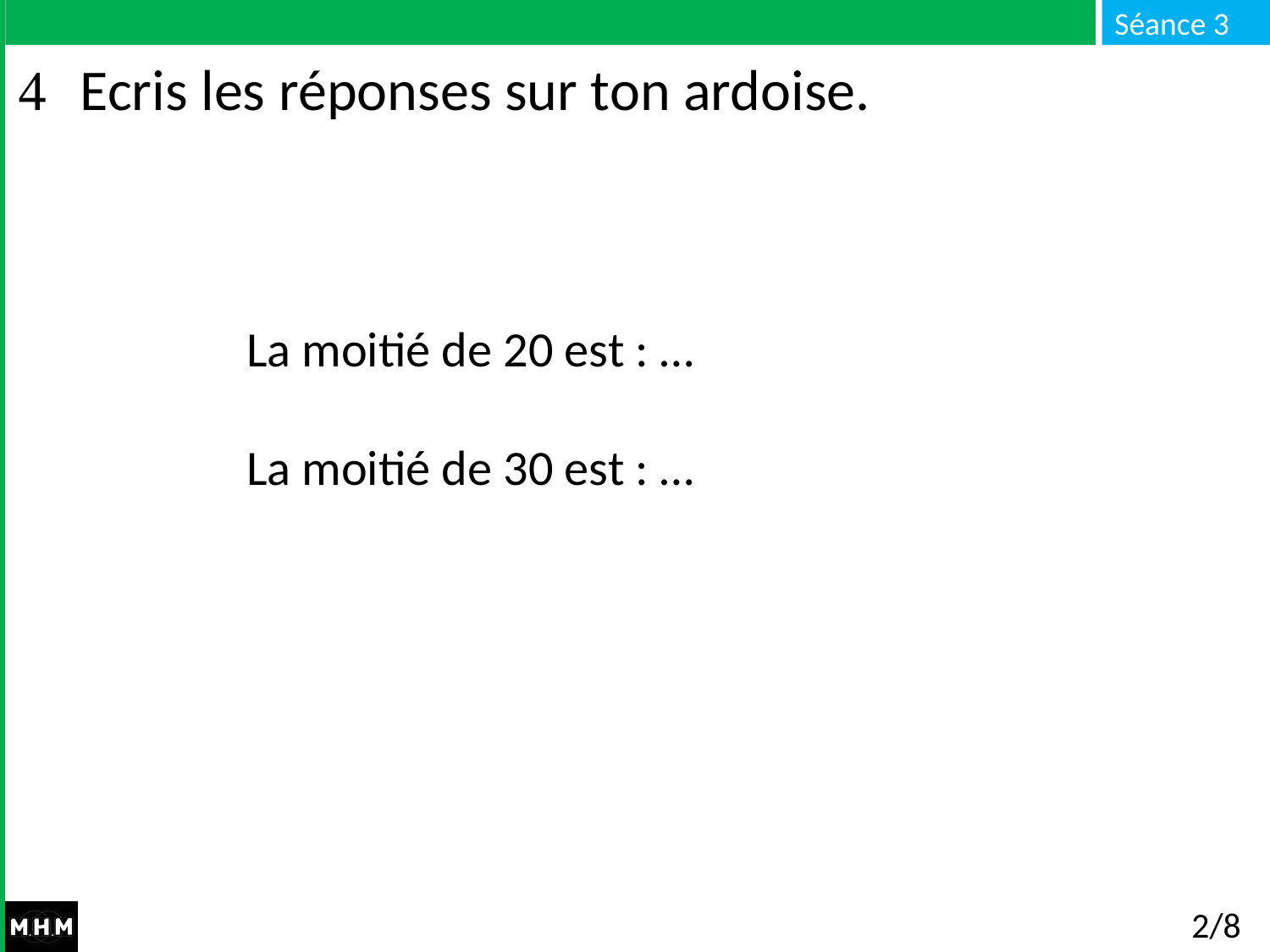

# Ecris les réponses sur ton ardoise.
La moitié de 20 est : …
La moitié de 30 est : …

2/8